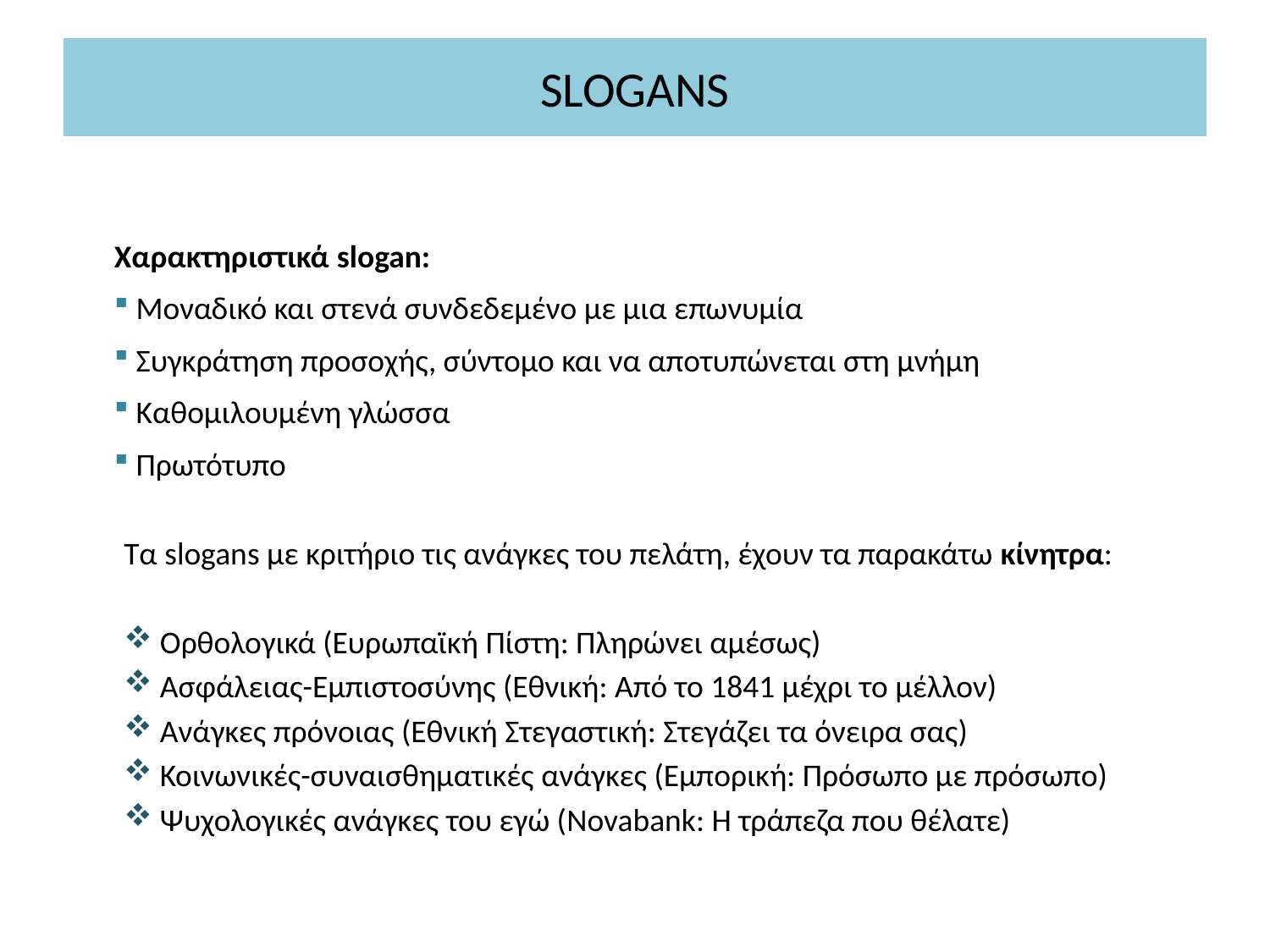

# SLOGANS
Χαρακτηριστικά slogan:
 Μοναδικό και στενά συνδεδεμένο με μια επωνυμία
 Συγκράτηση προσοχής, σύντομο και να αποτυπώνεται στη μνήμη
 Καθομιλουμένη γλώσσα
 Πρωτότυπο

Τα slogans με κριτήριο τις ανάγκες του πελάτη, έχουν τα παρακάτω κίνητρα:

 Ορθολογικά (Ευρωπαϊκή Πίστη: Πληρώνει αμέσως)
 Ασφάλειας-Εμπιστοσύνης (Εθνική: Από το 1841 μέχρι το μέλλον)
 Ανάγκες πρόνοιας (Εθνική Στεγαστική: Στεγάζει τα όνειρα σας)
 Κοινωνικές-συναισθηματικές ανάγκες (Εμπορική: Πρόσωπο με πρόσωπο)
 Ψυχολογικές ανάγκες του εγώ (Novabank: Η τράπεζα που θέλατε)